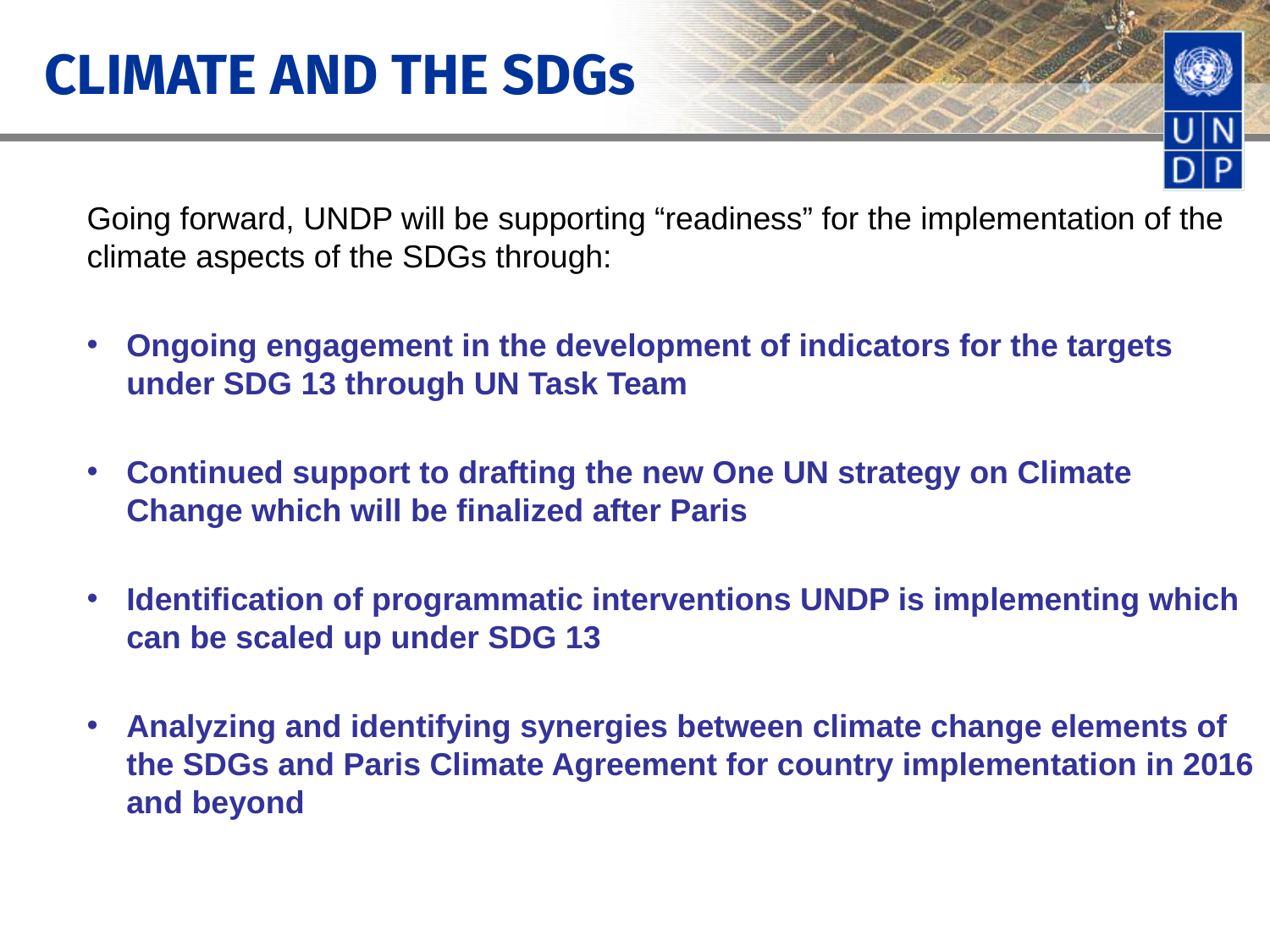

CLIMATE AND THE SDGs
Going forward, UNDP will be supporting “readiness” for the implementation of the climate aspects of the SDGs through:

Ongoing engagement in the development of indicators for the targets under SDG 13 through UN Task Team

Continued support to drafting the new One UN strategy on Climate Change which will be finalized after Paris

Identification of programmatic interventions UNDP is implementing which can be scaled up under SDG 13

Analyzing and identifying synergies between climate change elements of the SDGs and Paris Climate Agreement for country implementation in 2016 and beyond